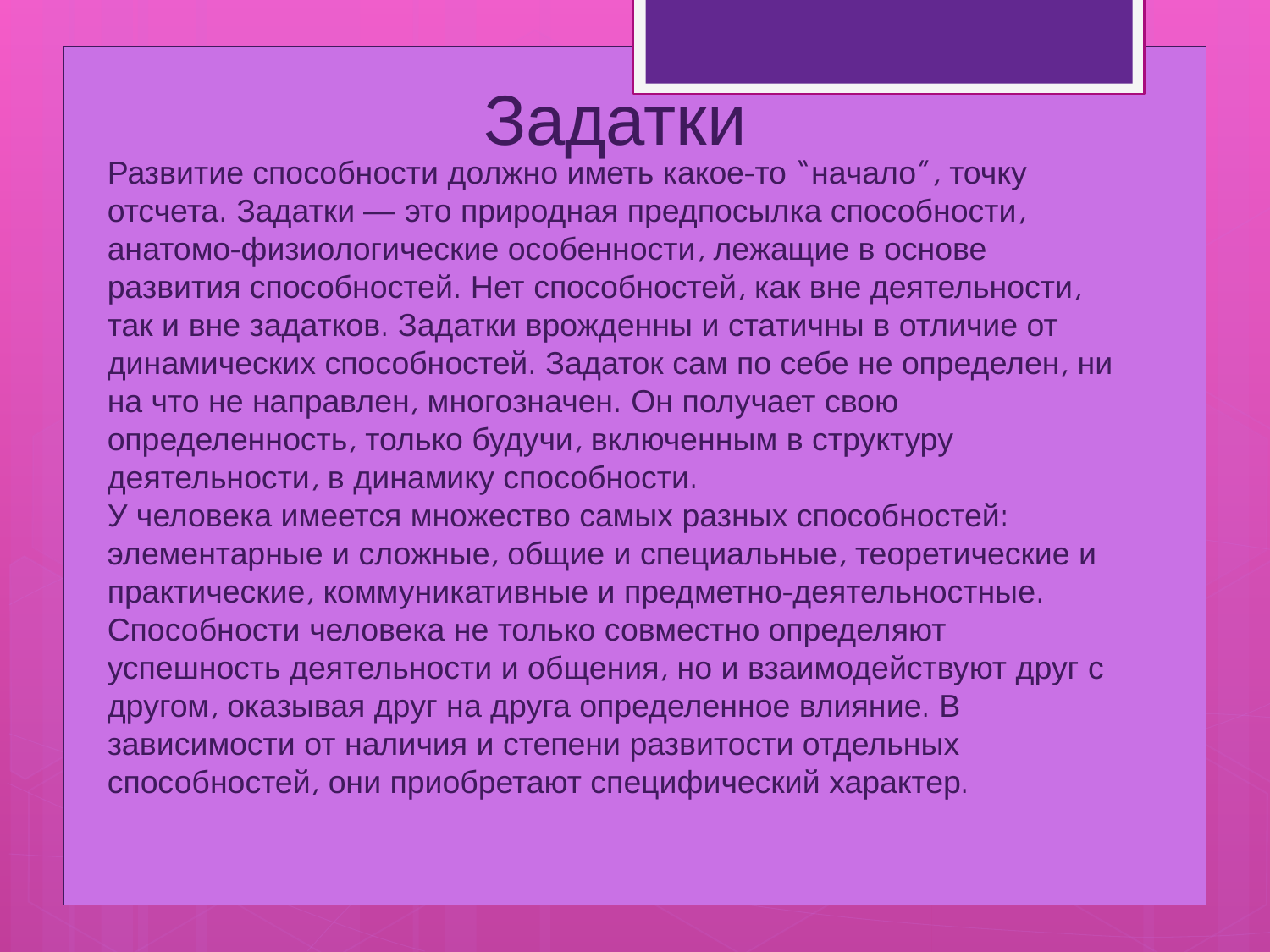

# Задатки
Развитие способности должно иметь какое-то “начало”, точку отсчета. Задатки — это природная предпосылка способности, анатомо-физиологические особенности, лежащие в основе развития способностей. Нет способностей, как вне деятельности, так и вне задатков. Задатки врожденны и статичны в отличие от динамических способностей. Задаток сам по себе не определен, ни на что не направлен, многозначен. Он получает свою определенность, только будучи, включенным в структуру деятельности, в динамику способности.
У человека имеется множество самых разных способностей: элементарные и сложные, общие и специальные, теоретические и практические, коммуникативные и предметно-деятельностные.
Способности человека не только совместно определяют успешность деятельности и общения, но и взаимодействуют друг с другом, оказывая друг на друга определенное влияние. В зависимости от наличия и степени развитости отдельных способностей, они приобретают специфический характер.